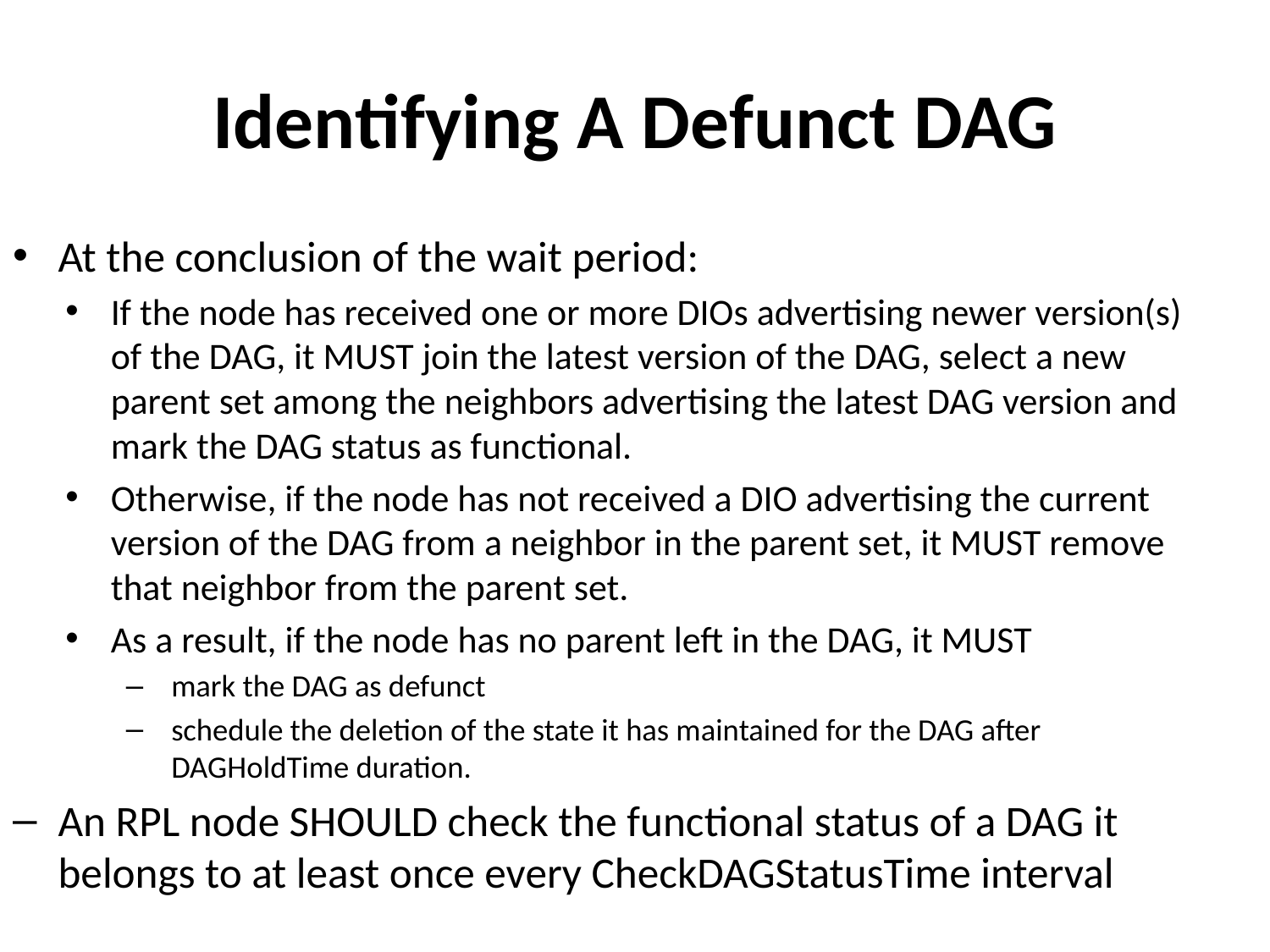

# Identifying A Defunct DAG
At the conclusion of the wait period:
If the node has received one or more DIOs advertising newer version(s) of the DAG, it MUST join the latest version of the DAG, select a new parent set among the neighbors advertising the latest DAG version and mark the DAG status as functional.
Otherwise, if the node has not received a DIO advertising the current version of the DAG from a neighbor in the parent set, it MUST remove that neighbor from the parent set.
As a result, if the node has no parent left in the DAG, it MUST
mark the DAG as defunct
schedule the deletion of the state it has maintained for the DAG after DAGHoldTime duration.
An RPL node SHOULD check the functional status of a DAG it belongs to at least once every CheckDAGStatusTime interval